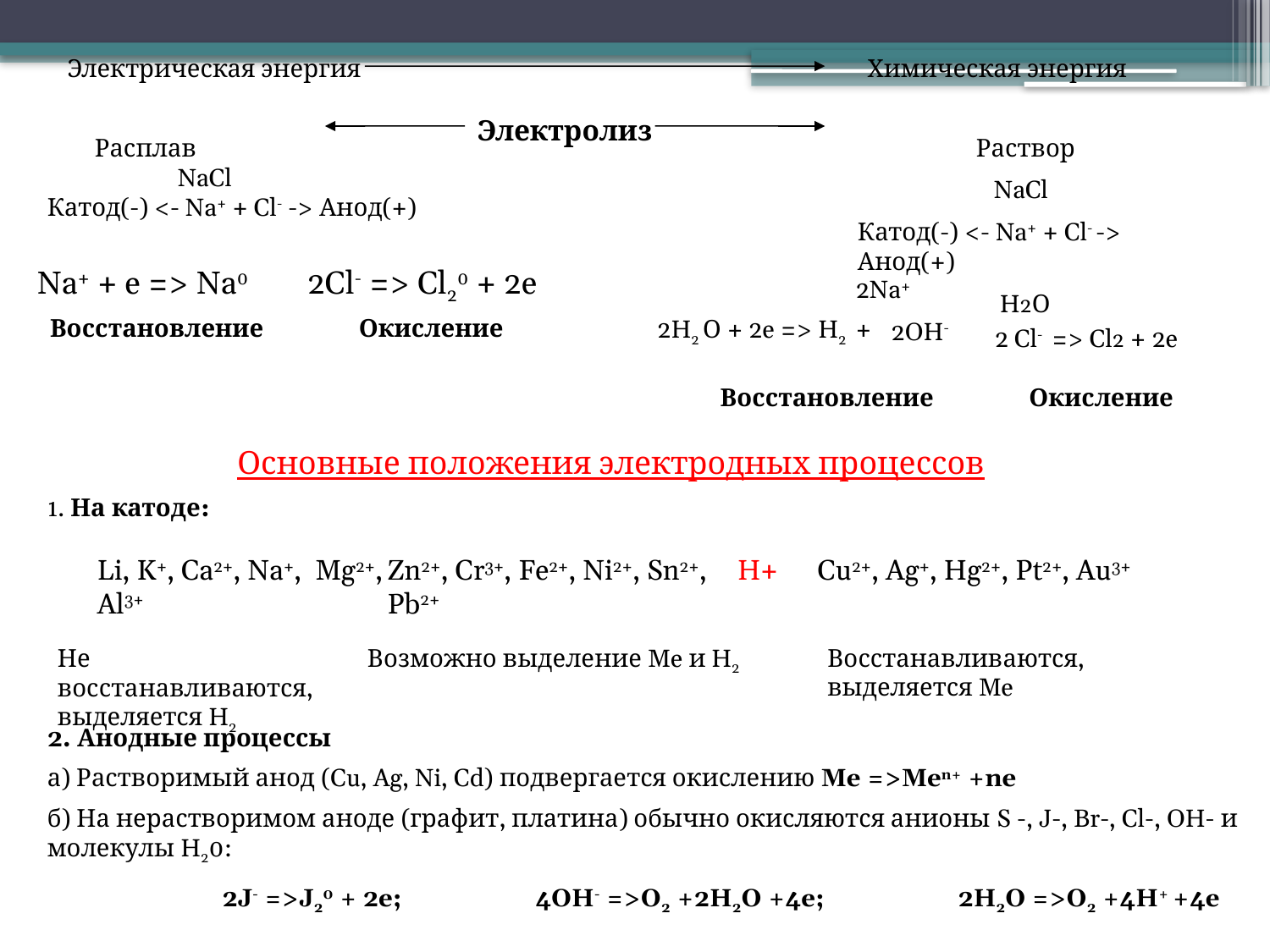

Электрическая энергия
Химическая энергия

Электролиз
        Расплав
                      NaCl
Катод(-) <- Na+ + Cl- -> Анод(+)

                    Раствор
                       NaCl
Катод(-) <- Na+ + Cl- -> Анод(+)
                        H2О
Na+ + e => Na0
2Cl- => Cl20 + 2e
2Na+
      2OH-
  Восстановление               Окисление
2H2 О + 2e => H2  +
2 Cl-  => Cl2 + 2e
  Восстановление               Окисление
Основные положения электродных процессов
1. На катоде:
Li, K+, Ca2+, Na+,  Mg2+, Al3+
Zn2+, Cr3+, Fe2+, Ni2+, Sn2+, Pb2+
H+
Cu2+, Ag+, Hg2+, Pt2+, Au3+
Не восстанавливаются, выделяется H2
Возможно выделение Me и H2
Восстанавливаются, выделяется Me
2. Анодные процессы
а) Растворимый анод (Cu, Ag, Ni, Cd) подвергается окислению Me =>Men+ +ne
б) На нерастворимом аноде (графит, платина) обычно окисляются анионы S -, J-, Br-, Cl-, OH- и молекулы H20:
2J- =>J20 + 2e;                     4OH- =>O2 +2H2O +4e;                     2H2O =>O2 +4H+ +4e